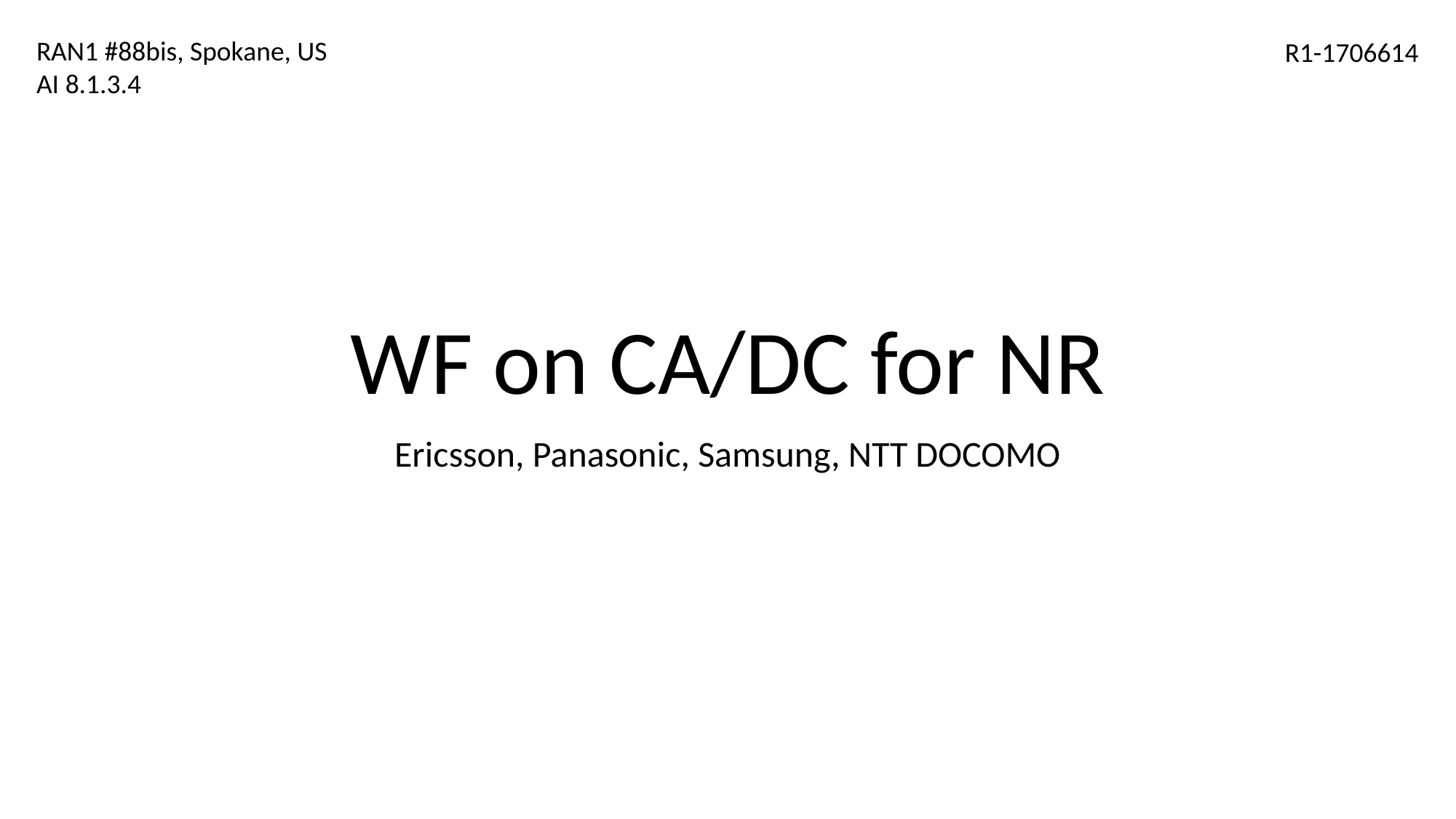

RAN1 #88bis, Spokane, US
AI 8.1.3.4
R1-1706614
# WF on CA/DC for NR
Ericsson, Panasonic, Samsung, NTT DOCOMO